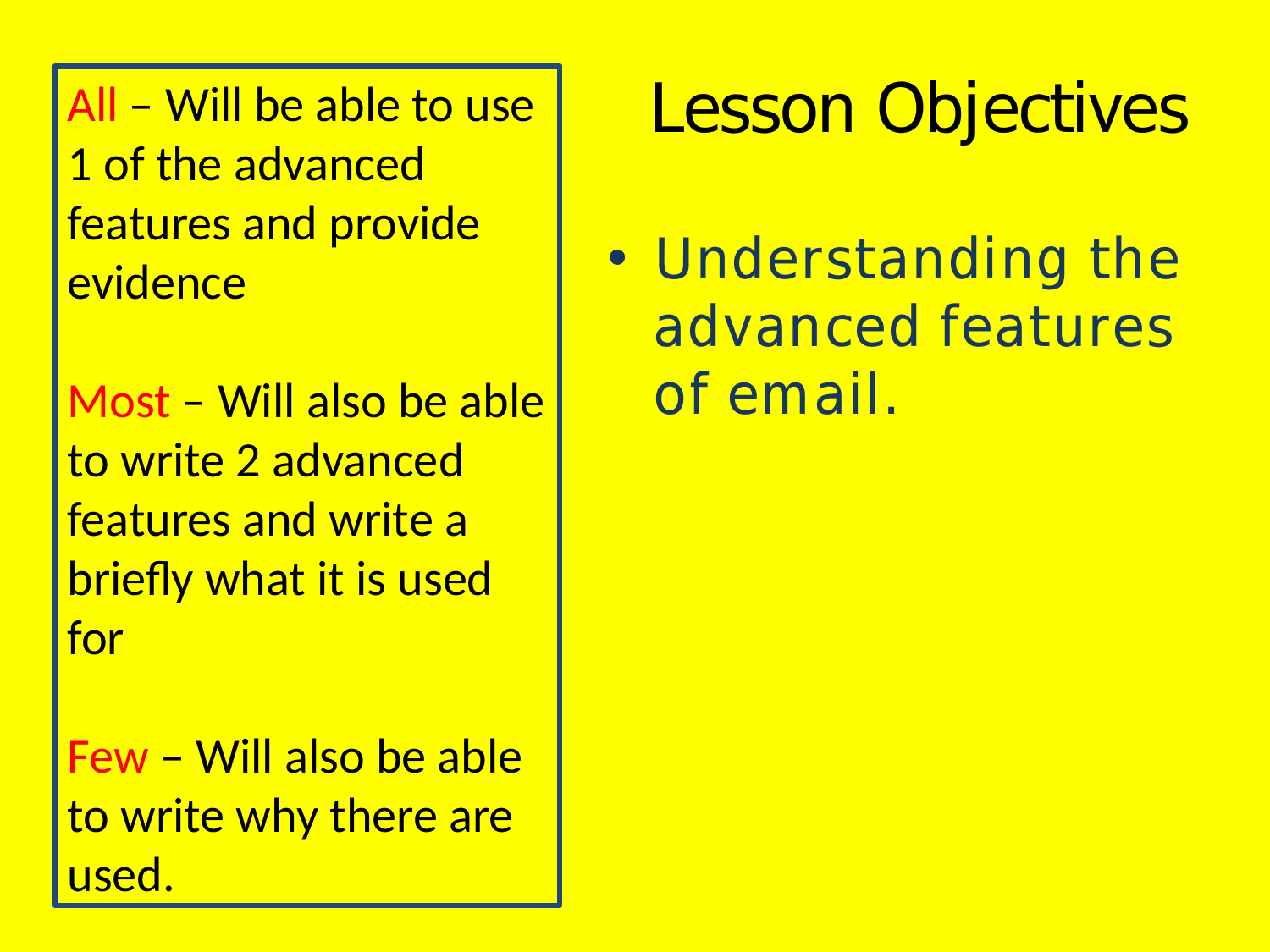

# Lesson Objectives
All – Will be able to use 1 of the advanced features and provide evidence

Most – Will also be able to write 2 advanced features and write a briefly what it is used for

Few – Will also be able to write why there are used.
Understanding the advanced features of email.